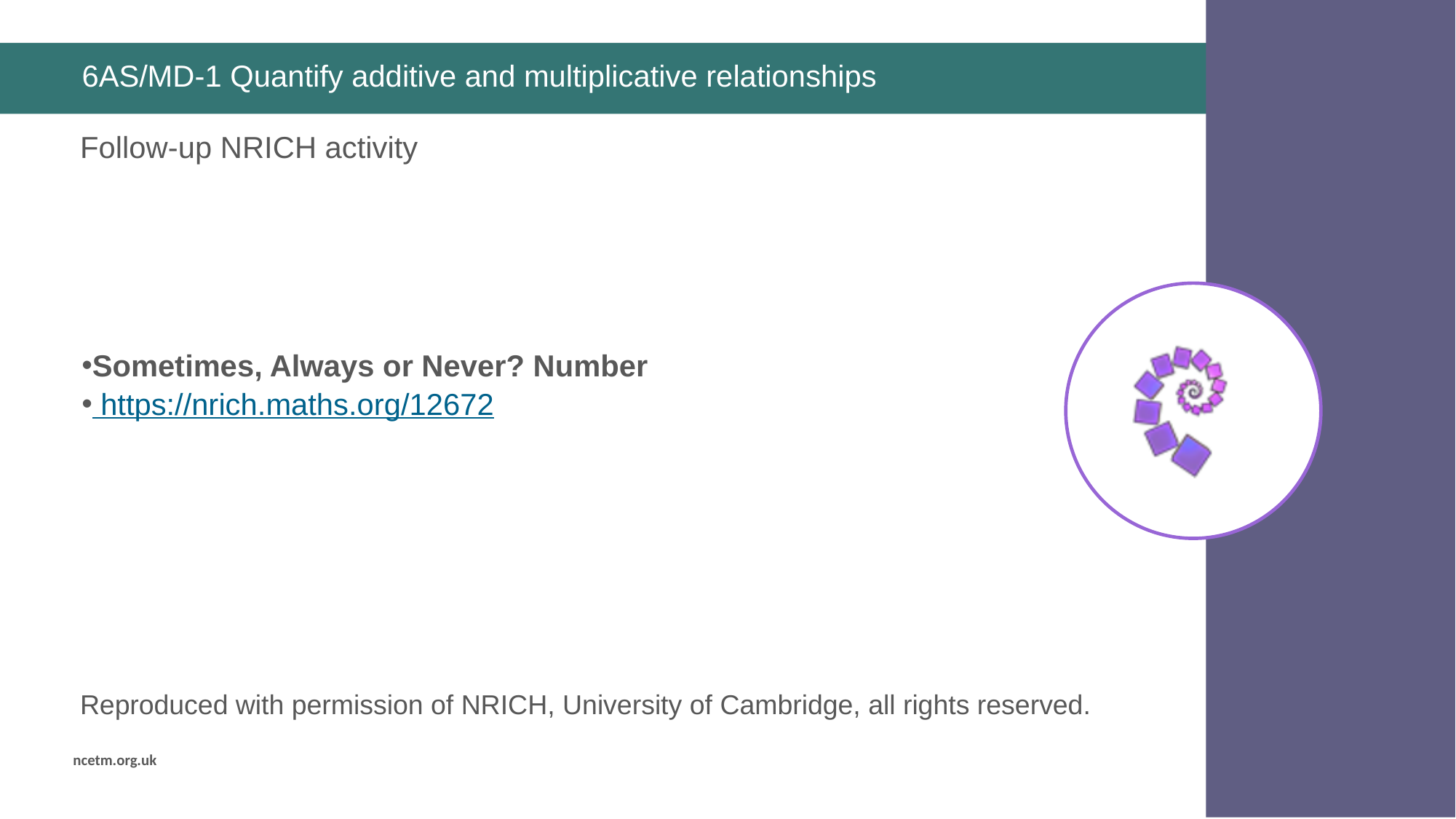

# 6AS/MD-1 Quantify additive and multiplicative relationships

Sometimes, Always or Never? Number
 https://nrich.maths.org/12672